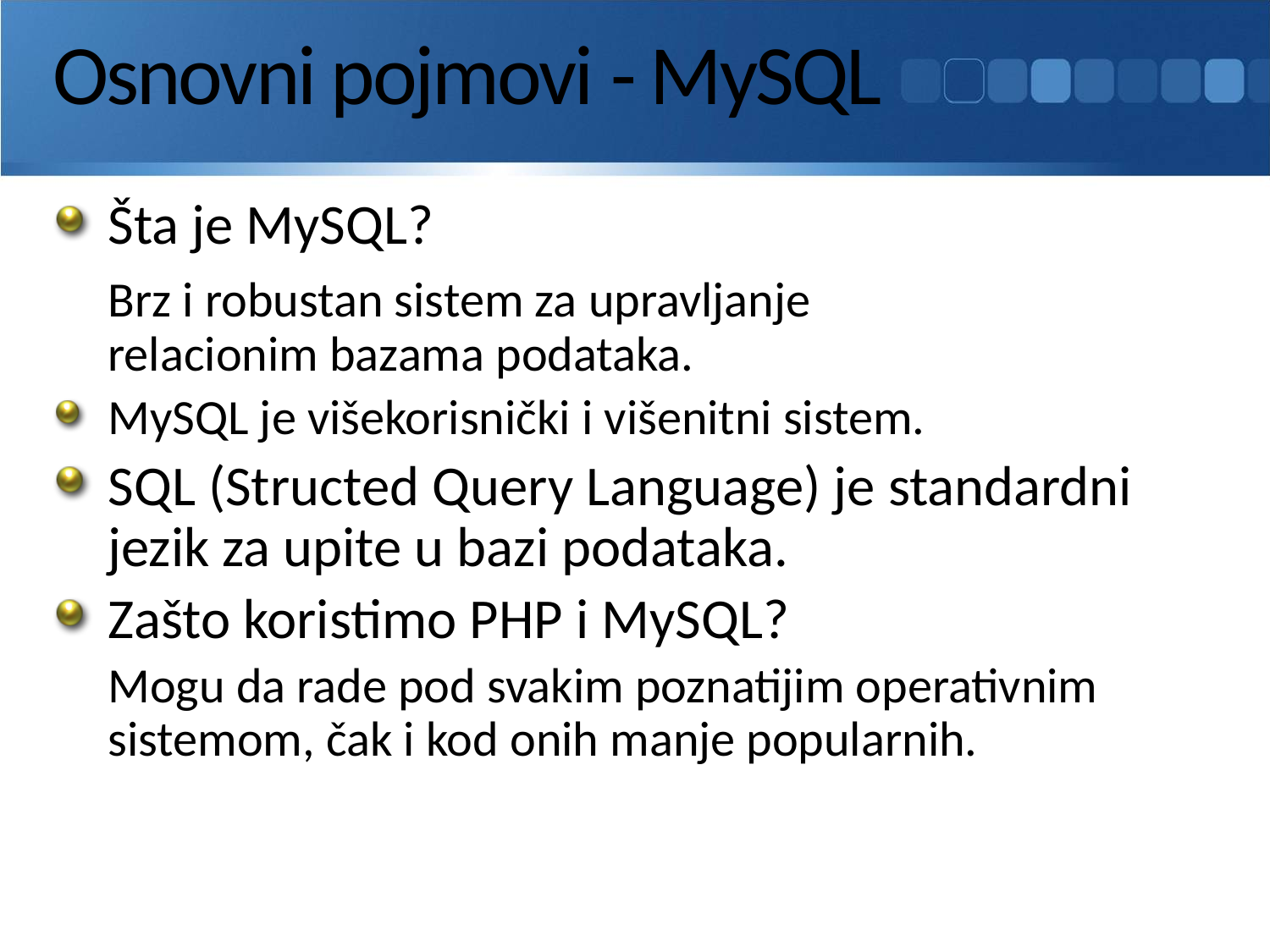

# Osnovni pojmovi - MySQL
Šta je MySQL?
	Brz i robustan sistem za upravljanje
relacionim bazama podataka.
MySQL je višekorisnički i višenitni sistem.
SQL (Structed Query Language) je standardni jezik za upite u bazi podataka.
Zašto koristimo PHP i MySQL?
	Mogu da rade pod svakim poznatijim operativnim sistemom, čak i kod onih manje popularnih.
Uvod u PHP
27